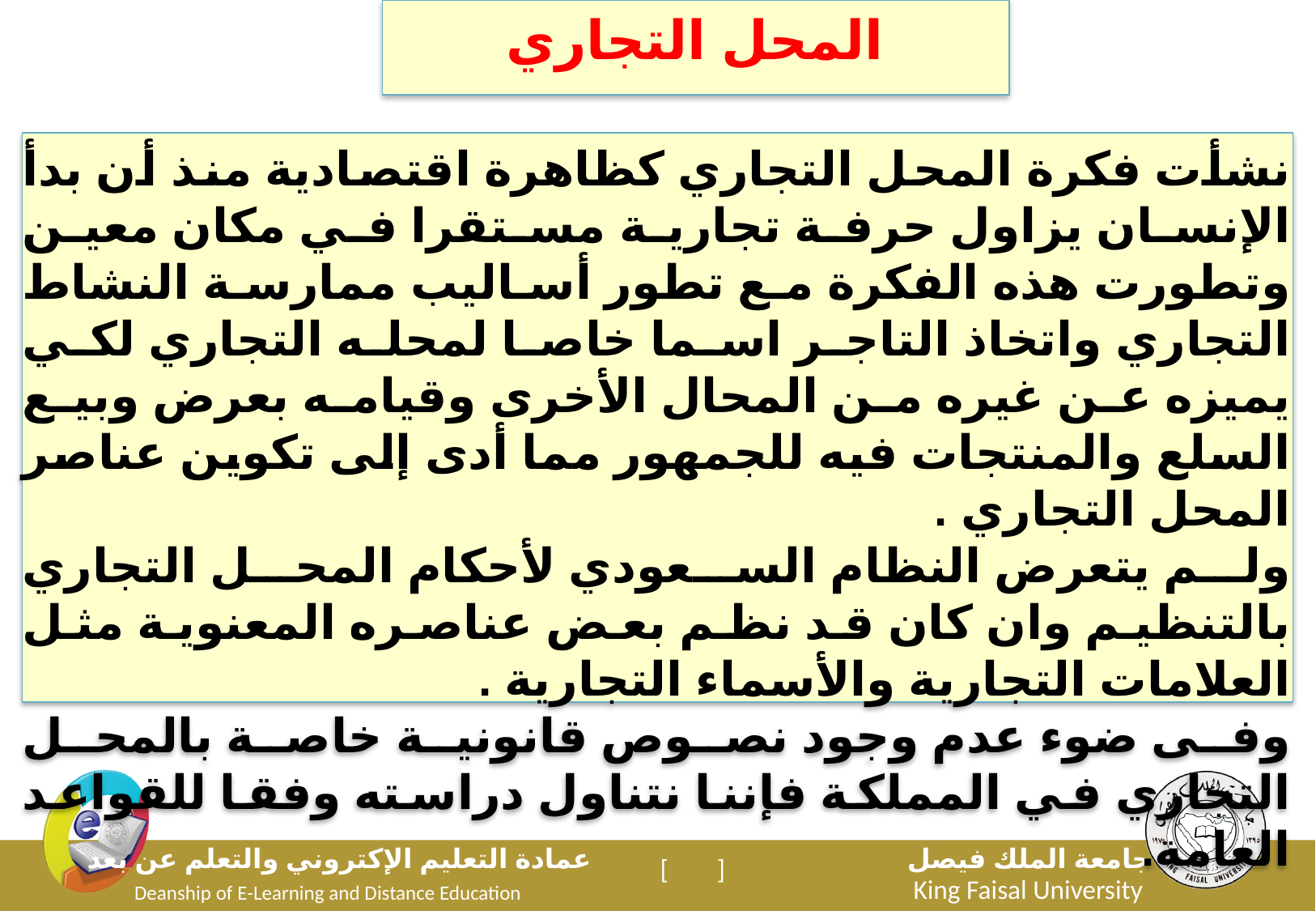

المحل التجاري
نشأت فكرة المحل التجاري كظاهرة اقتصادية منذ أن بدأ الإنسان يزاول حرفة تجارية مستقرا في مكان معين وتطورت هذه الفكرة مع تطور أساليب ممارسة النشاط التجاري واتخاذ التاجر اسما خاصا لمحله التجاري لكي يميزه عن غيره من المحال الأخرى وقيامه بعرض وبيع السلع والمنتجات فيه للجمهور مما أدى إلى تكوين عناصر المحل التجاري .
ولم يتعرض النظام السعودي لأحكام المحل التجاري بالتنظيم وان كان قد نظم بعض عناصره المعنوية مثل العلامات التجارية والأسماء التجارية .
وفى ضوء عدم وجود نصوص قانونية خاصة بالمحل التجاري في المملكة فإننا نتناول دراسته وفقا للقواعد العامة.